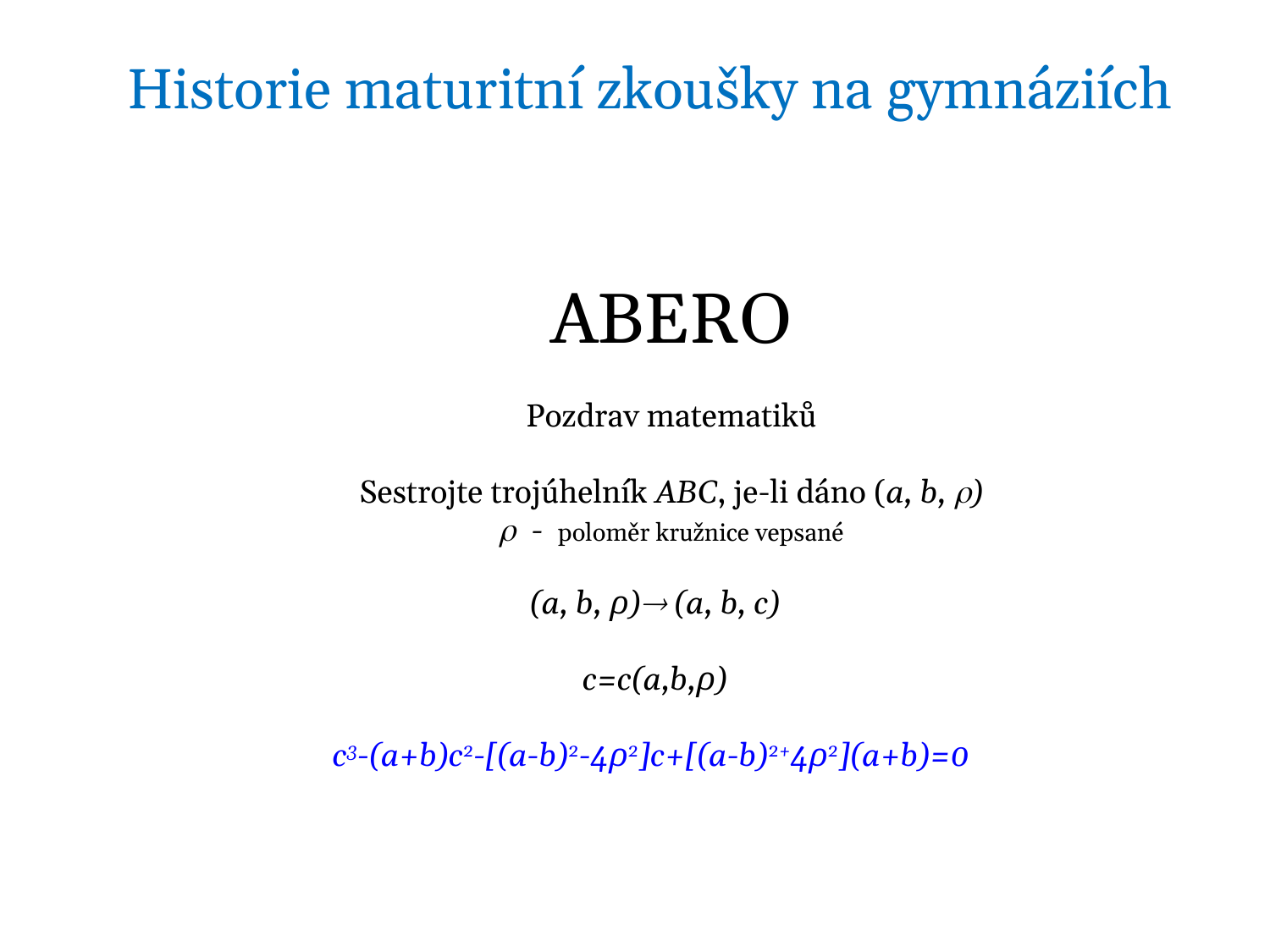

Historie maturitní zkoušky na gymnáziích
ABERO

Pozdrav matematiků

Sestrojte trojúhelník ABC, je-li dáno (a, b, ρ)
ρ  -  poloměr kružnice vepsané
(a, b, ρ)→ (a, b, c)
c=c(a,b,ρ)
c3-(a+b)c2-[(a-b)2-4ρ2]c+[(a-b)2+4ρ2](a+b)=0